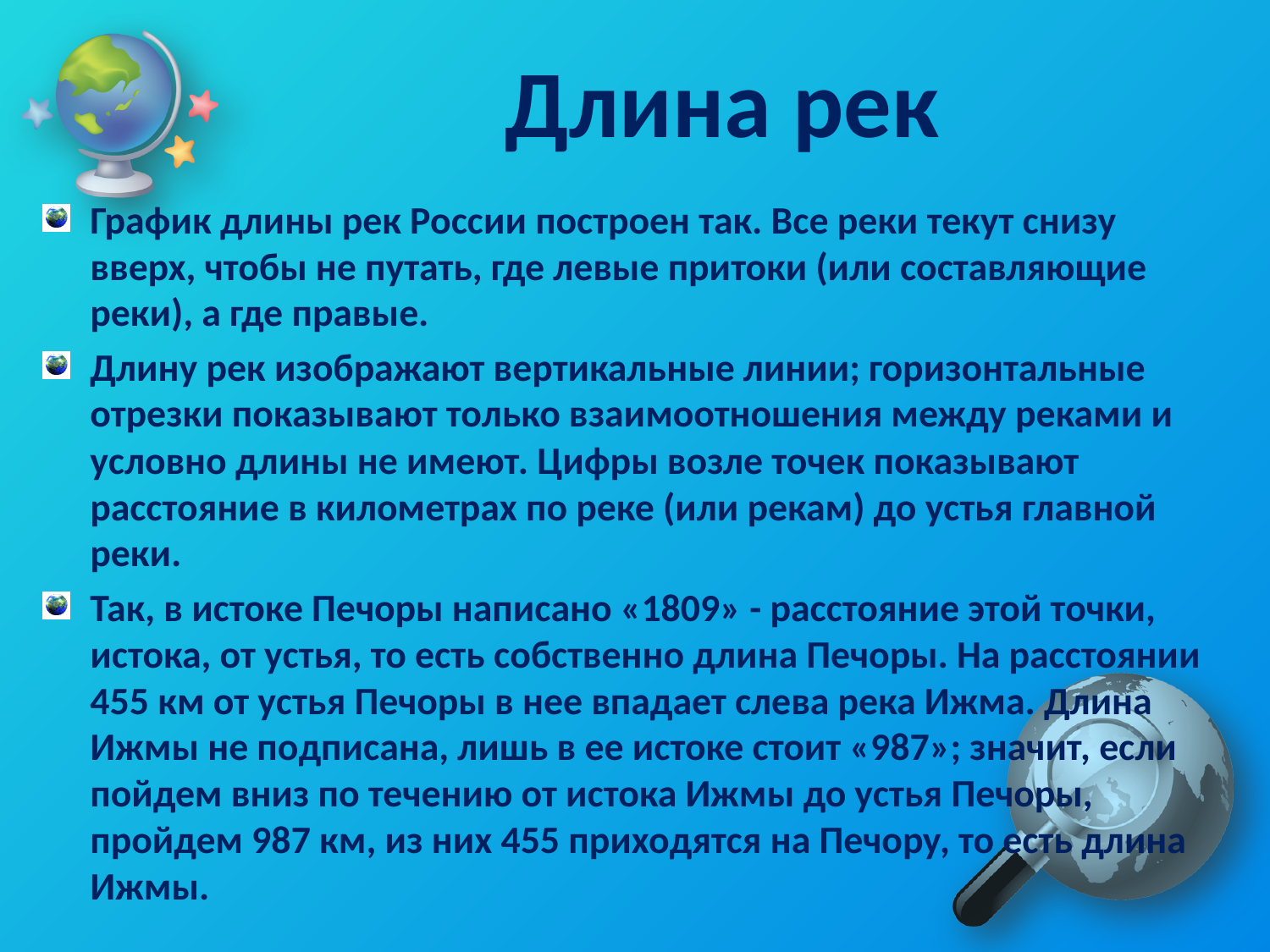

# Длина рек
График длины рек России построен так. Все реки текут снизу вверх, чтобы не путать, где левые притоки (или составляющие реки), а где правые.
Длину рек изображают вертикальные линии; горизонтальные отрезки показывают только взаимоотношения между реками и условно длины не имеют. Цифры возле точек показывают расстояние в километрах по реке (или рекам) до устья главной реки.
Так, в истоке Печоры написано «1809» - расстояние этой точки, истока, от устья, то есть собственно длина Печоры. На расстоянии 455 км от устья Печоры в нее впадает слева река Ижма. Длина Ижмы не подписана, лишь в ее истоке стоит «987»; значит, если пойдем вниз по течению от истока Ижмы до устья Печоры, пройдем 987 км, из них 455 приходятся на Печору, то есть длина Ижмы.